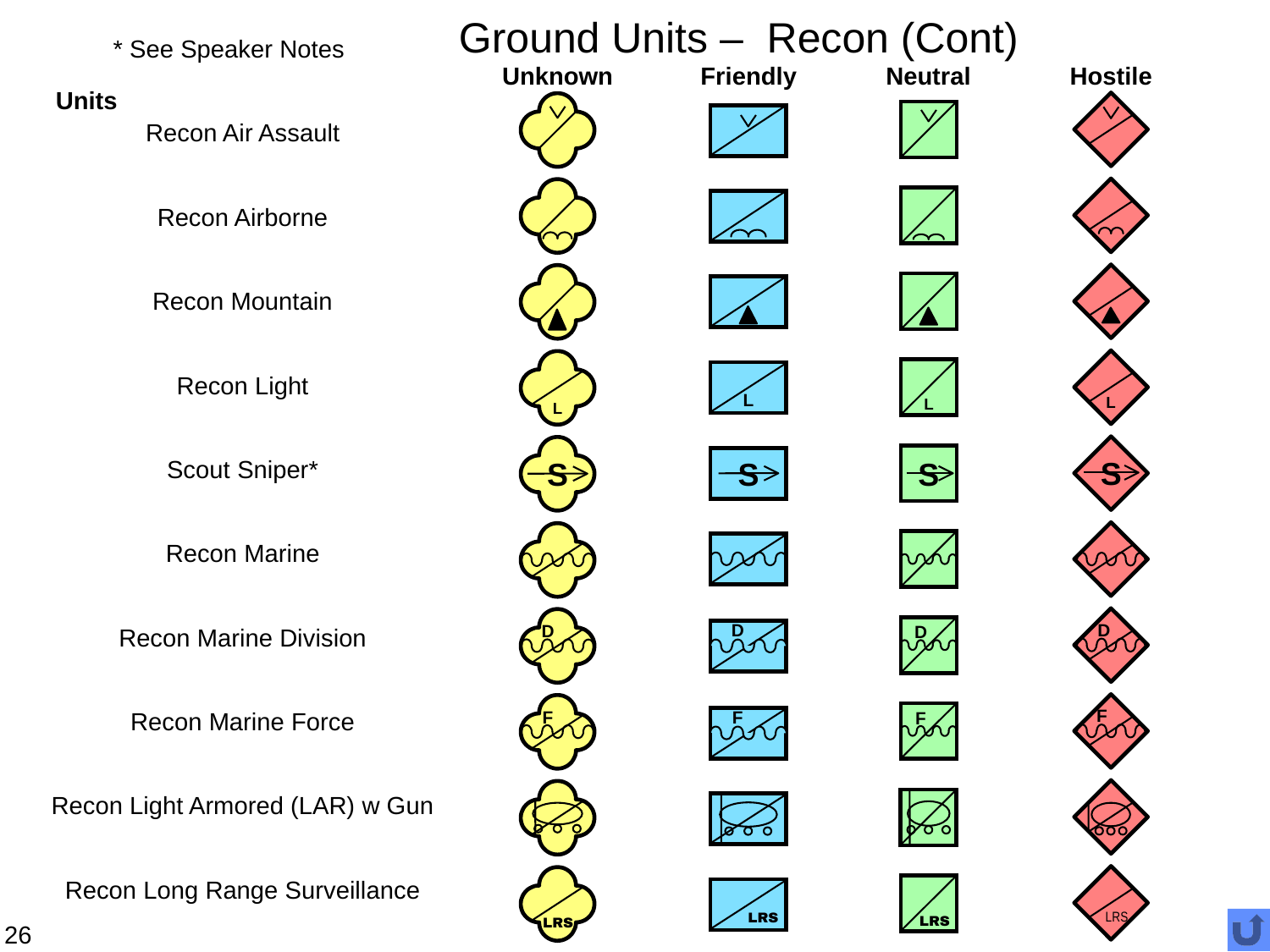

# Ground Units –  Recon (Cont)
* See Speaker Notes
Unknown
Friendly
Neutral
Hostile
Units

Recon Air Assault

Recon Airborne

Recon Mountain

L

L

L

L
Recon Light

S

S

S

S

Scout Sniper*

Recon Marine

D

D

D
D

Recon Marine Division

F

F

F
Recon Marine Force
F

Recon Light Armored (LAR) w Gun

LRS

LRS
Recon Long Range Surveillance

LRS

LRS
26